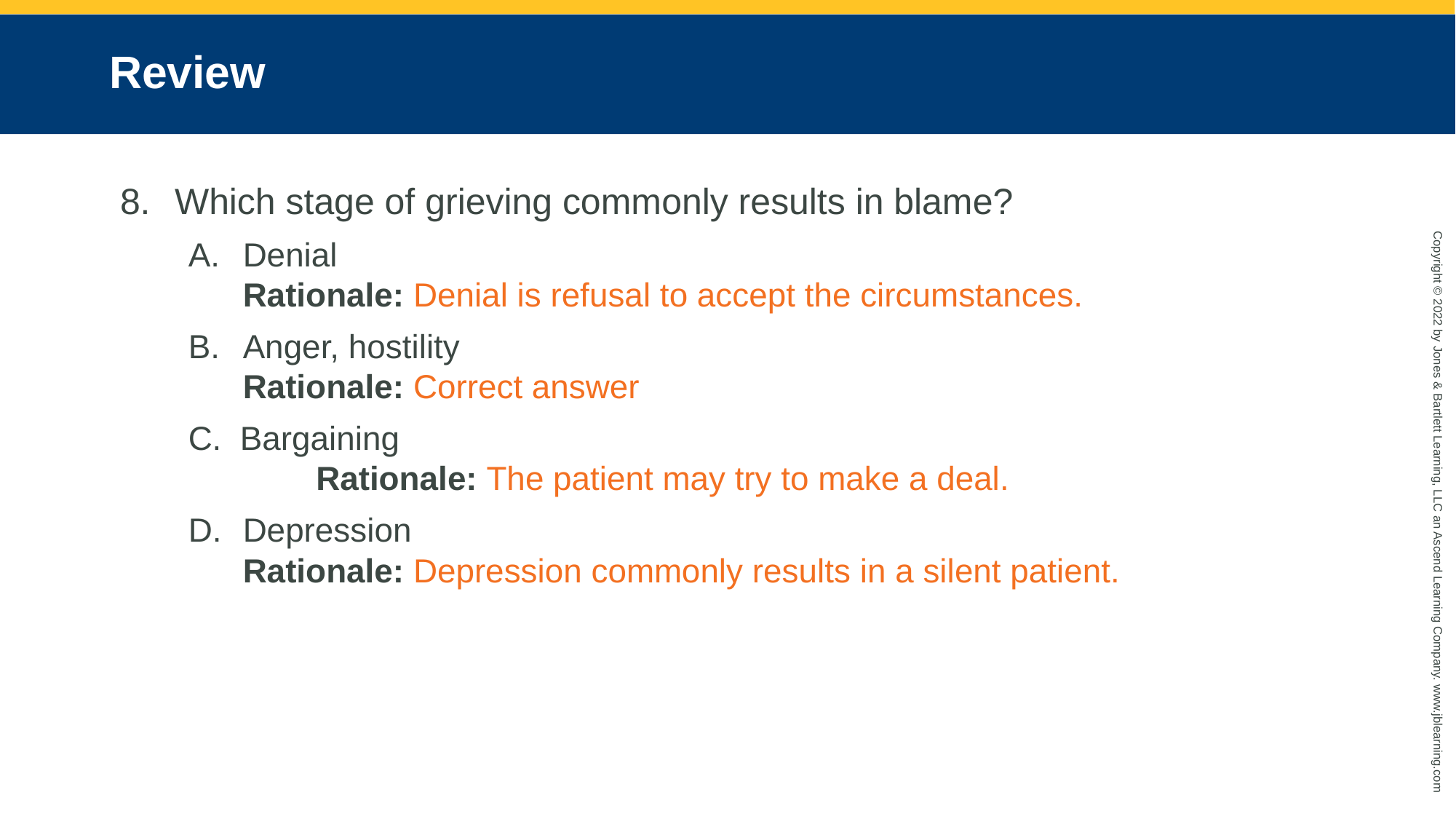

# Review
Which stage of grieving commonly results in blame?
Denial
Rationale: Denial is refusal to accept the circumstances.
Anger, hostility
Rationale: Correct answer
C.  Bargaining
 	  Rationale: The patient may try to make a deal.
Depression
Rationale: Depression commonly results in a silent patient.